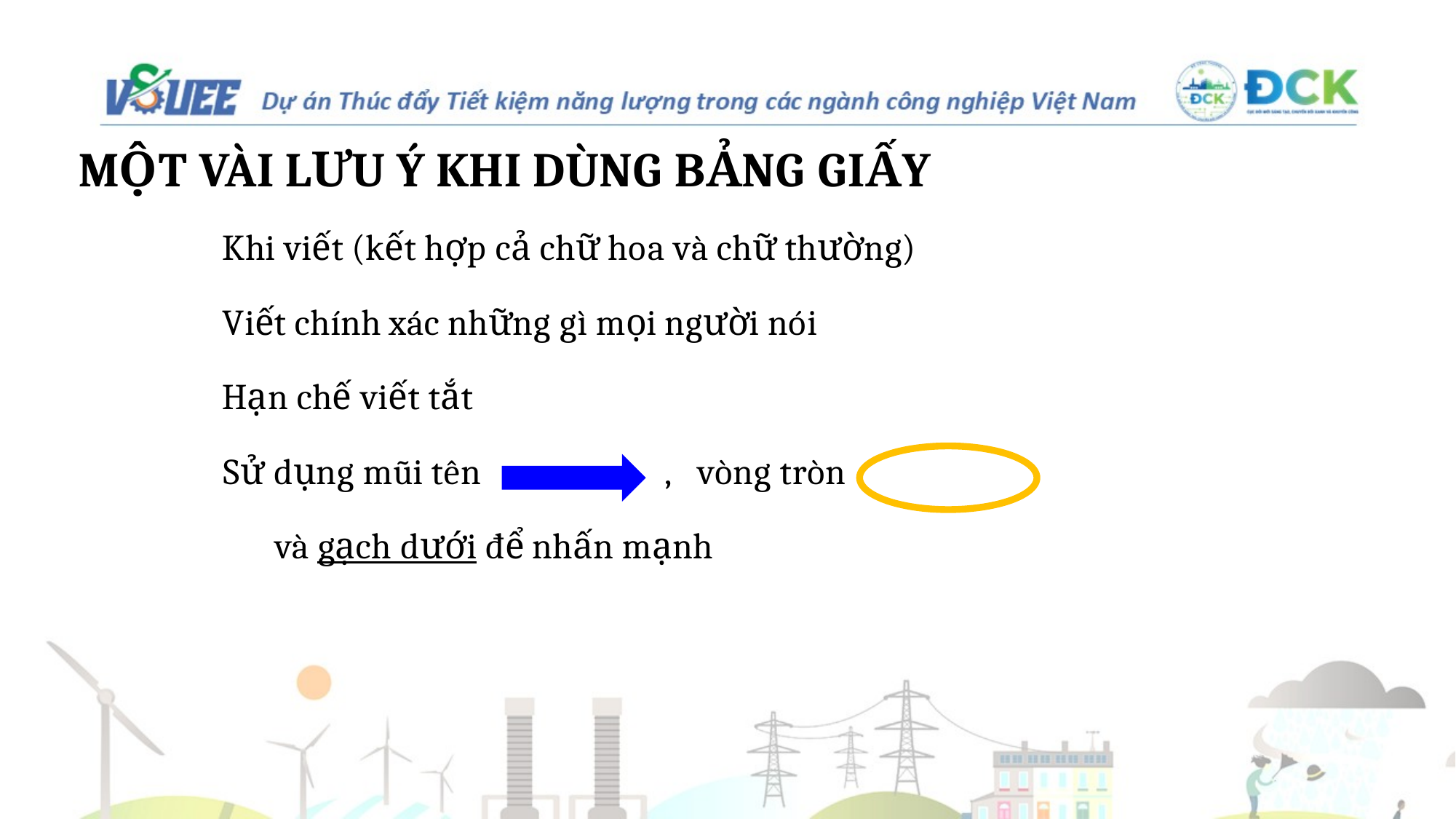

# MỘT VÀI LƯU Ý KHI DÙNG BẢNG GIẤY
Khi viết (kết hợp cả chữ hoa và chữ thường)
Viết chính xác những gì mọi người nói
Hạn chế viết tắt
Sử dụng mũi tên                       ,   vòng tròn
   và gạch dưới để nhấn mạnh